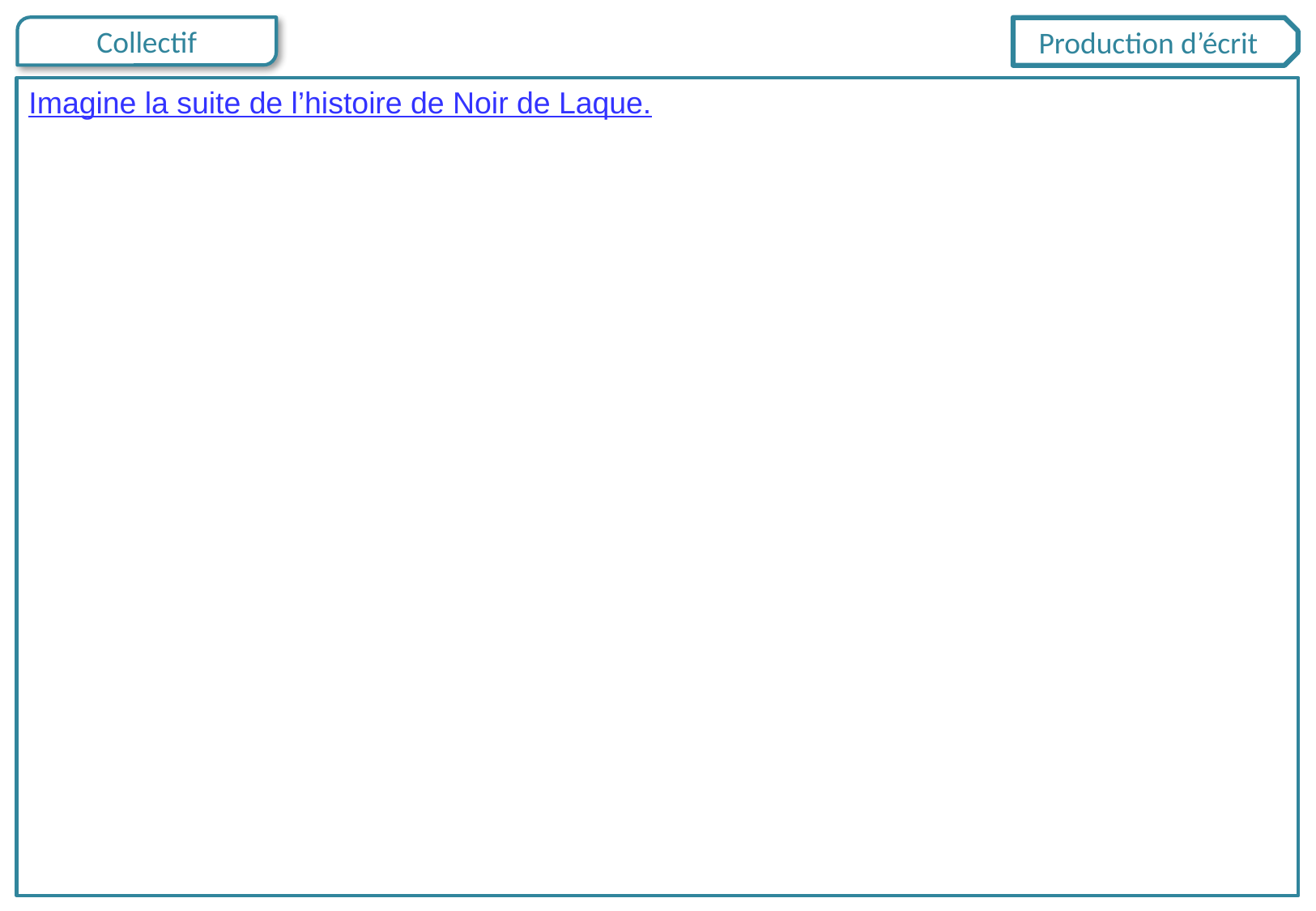

Production d’écrit
Imagine la suite de l’histoire de Noir de Laque.